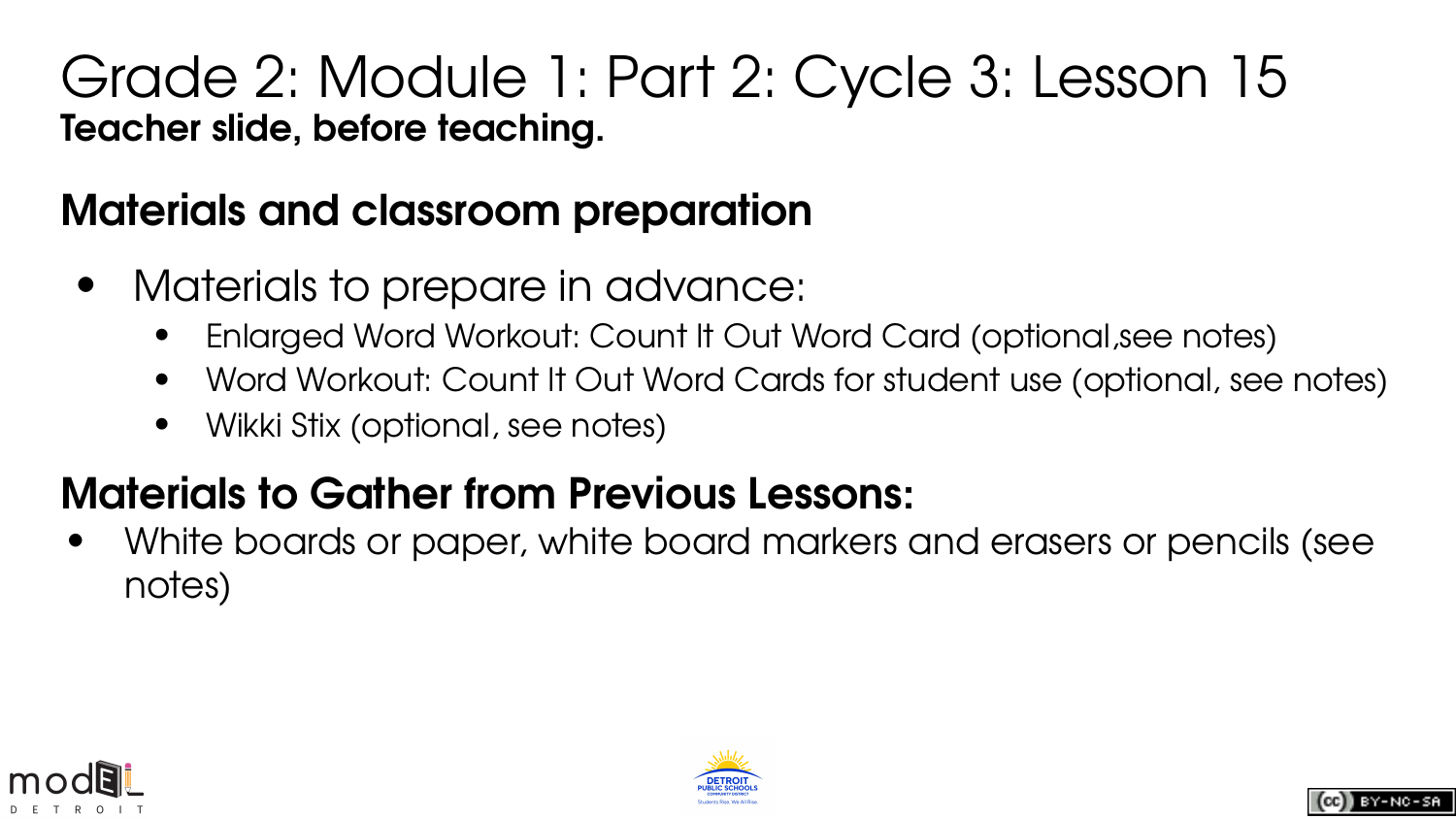

# Grade 2: Module 1: Part 2: Cycle 3: Lesson 15
Teacher slide, before teaching.
Materials and classroom preparation
Materials to prepare in advance:
Enlarged Word Workout: Count It Out Word Card (optional,see notes)
Word Workout: Count It Out Word Cards for student use (optional, see notes)
Wikki Stix (optional, see notes)
Materials to Gather from Previous Lessons:
White boards or paper, white board markers and erasers or pencils (see notes)